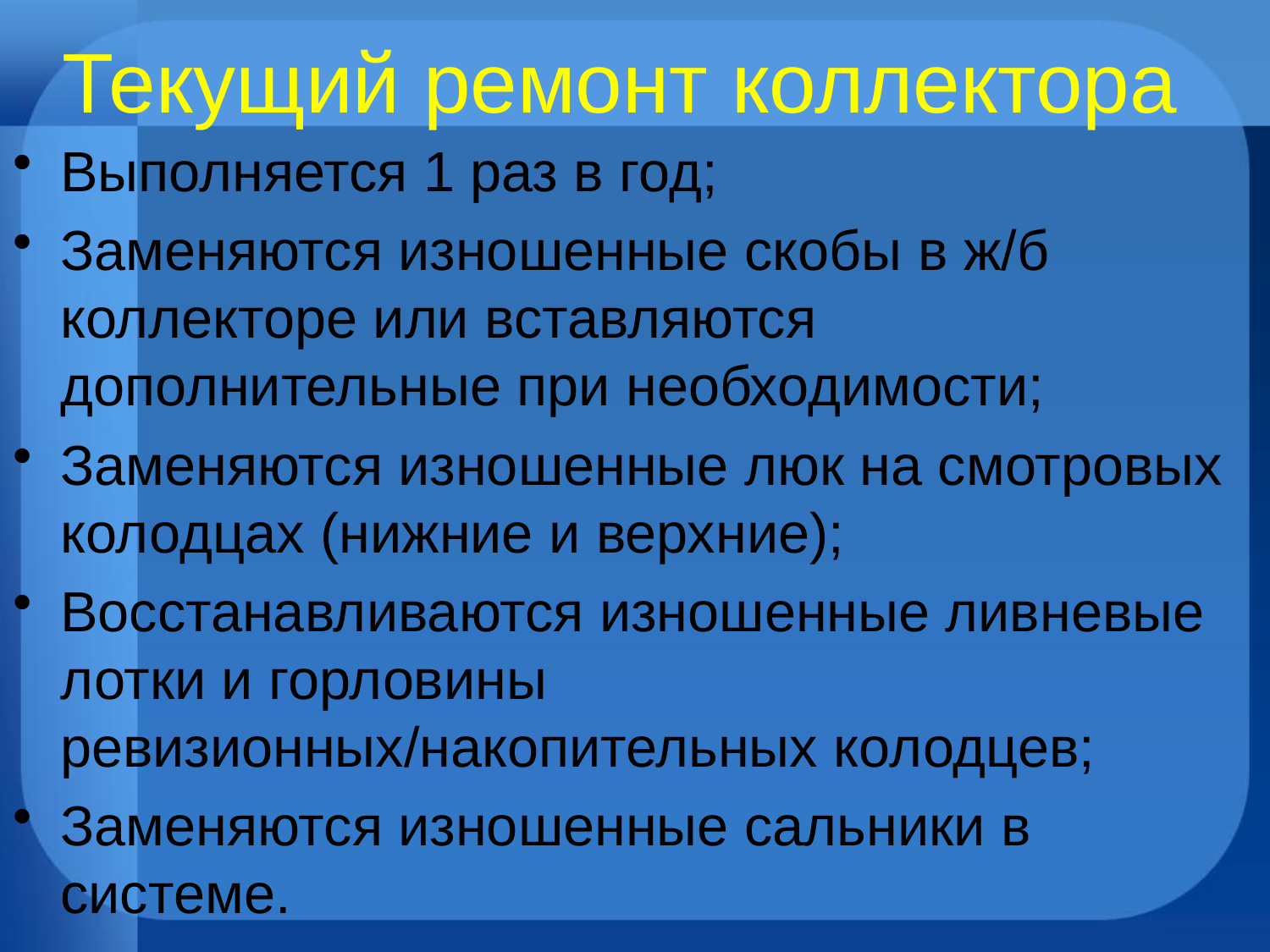

# Текущий ремонт коллектора
Выполняется 1 раз в год;
Заменяются изношенные скобы в ж/б коллекторе или вставляются дополнительные при необходимости;
Заменяются изношенные люк на смотровых колодцах (нижние и верхние);
Восстанавливаются изношенные ливневые лотки и горловины ревизионных/накопительных колодцев;
Заменяются изношенные сальники в системе.